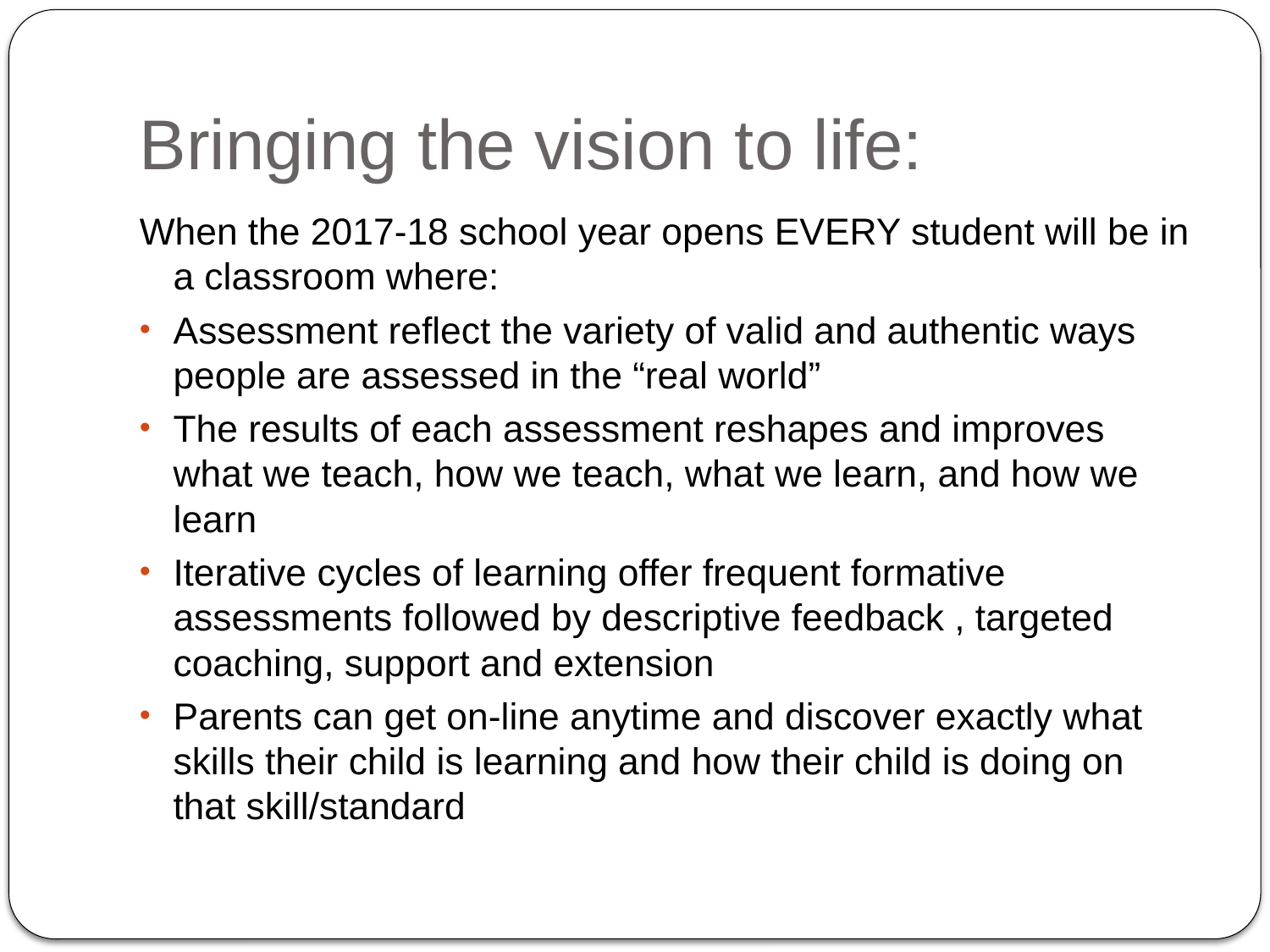

# Bringing the vision to life:
When the 2017-18 school year opens EVERY student will be in a classroom where:
Assessment reflect the variety of valid and authentic ways people are assessed in the “real world”
The results of each assessment reshapes and improves what we teach, how we teach, what we learn, and how we learn
Iterative cycles of learning offer frequent formative assessments followed by descriptive feedback , targeted coaching, support and extension
Parents can get on-line anytime and discover exactly what skills their child is learning and how their child is doing on that skill/standard